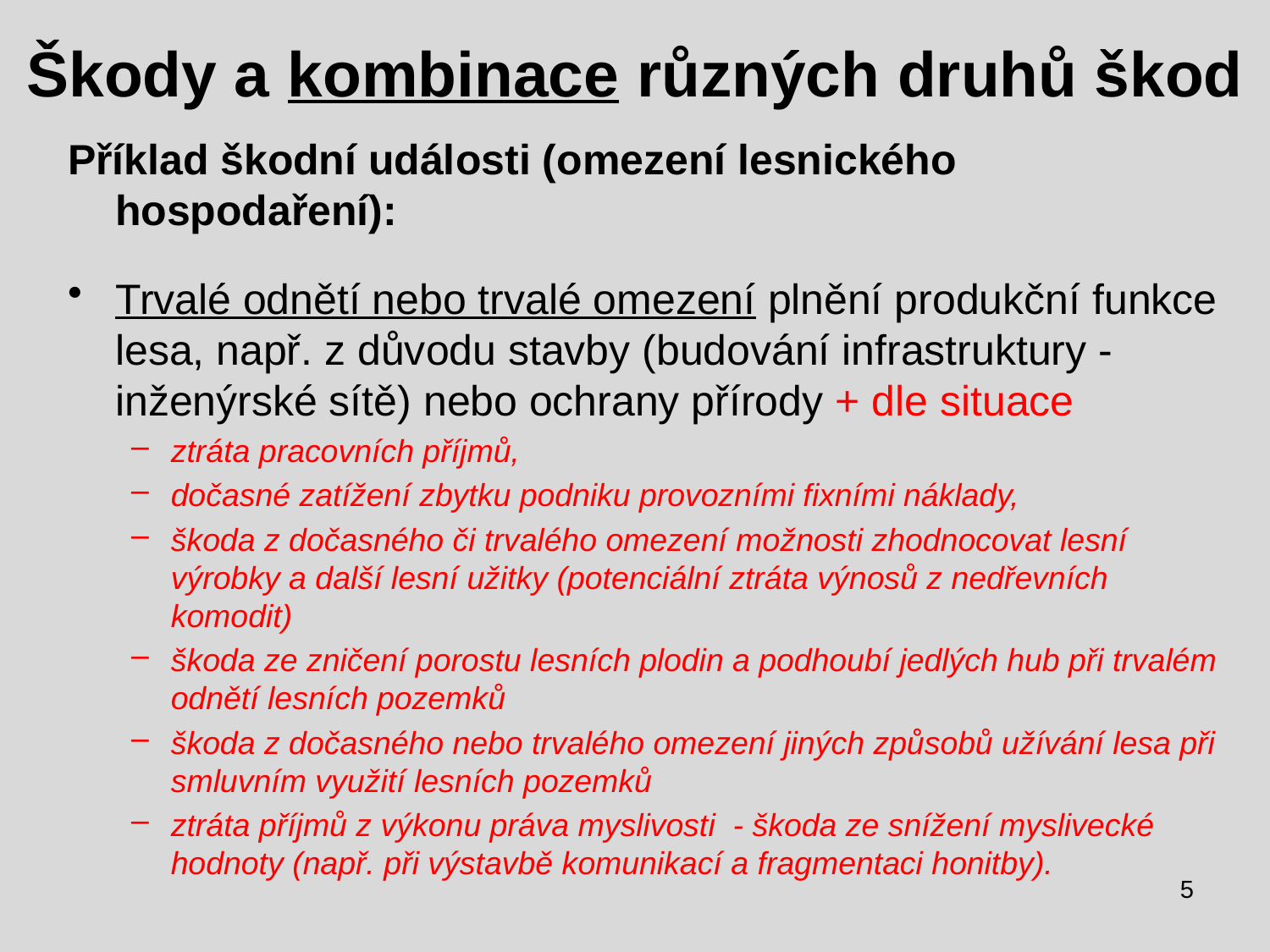

# Škody a kombinace různých druhů škod
Příklad škodní události (omezení lesnického hospodaření):

Trvalé odnětí nebo trvalé omezení plnění produkční funkce lesa, např. z důvodu stavby (budování infrastruktury - inženýrské sítě) nebo ochrany přírody + dle situace
ztráta pracovních příjmů,
dočasné zatížení zbytku podniku provozními fixními náklady,
škoda z dočasného či trvalého omezení možnosti zhodnocovat lesní výrobky a další lesní užitky (potenciální ztráta výnosů z nedřevních komodit)
škoda ze zničení porostu lesních plodin a podhoubí jedlých hub při trvalém odnětí lesních pozemků
škoda z dočasného nebo trvalého omezení jiných způsobů užívání lesa při smluvním využití lesních pozemků
ztráta příjmů z výkonu práva myslivosti  - škoda ze snížení myslivecké hodnoty (např. při výstavbě komunikací a fragmentaci honitby).
5